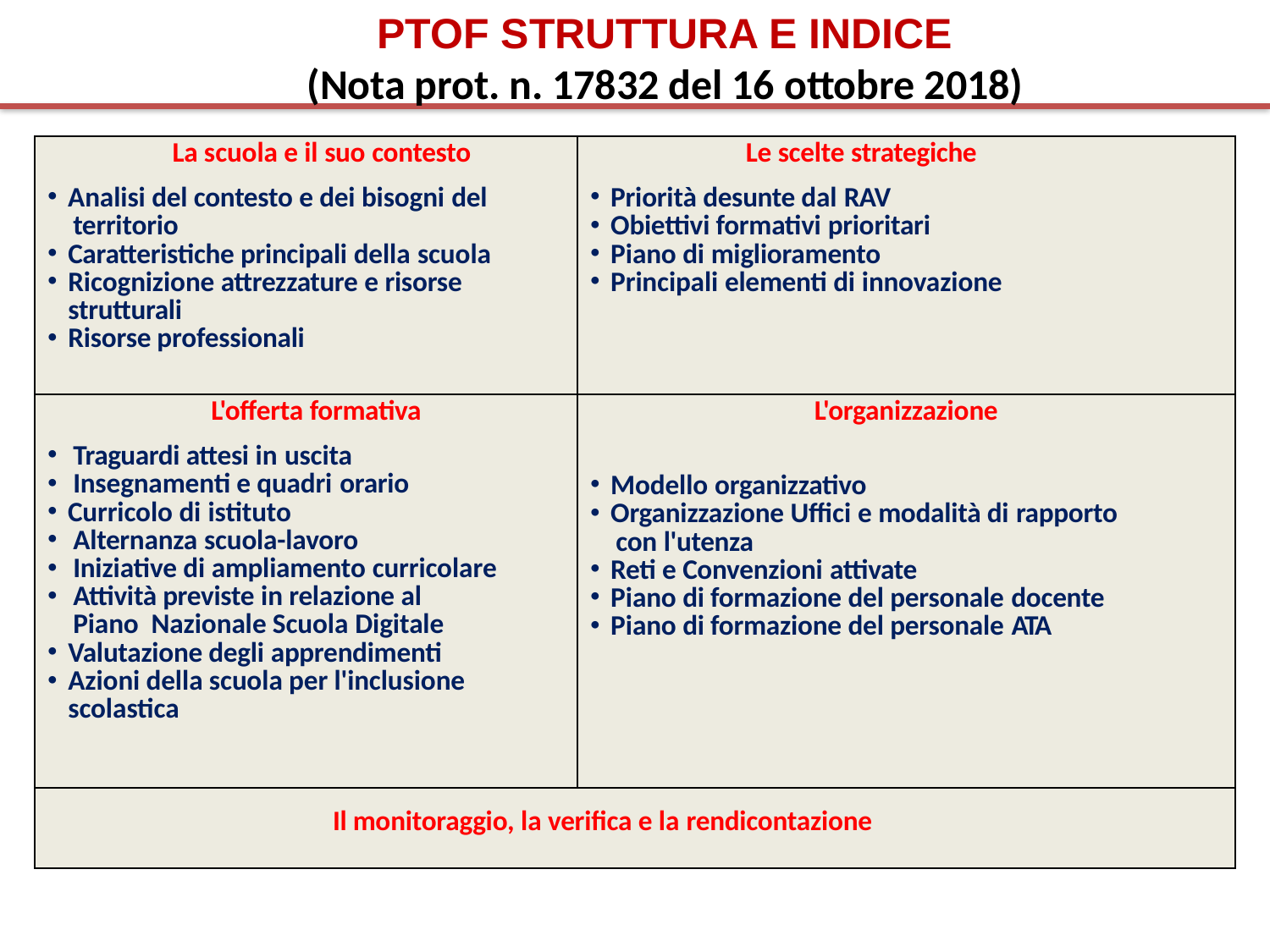

PTOF STRUTTURA E INDICE
(Nota prot. n. 17832 del 16 ottobre 2018)

| La scuola e il suo contesto Analisi del contesto e dei bisogni del territorio Caratteristiche principali della scuola Ricognizione attrezzature e risorse strutturali Risorse professionali | Le scelte strategiche Priorità desunte dal RAV Obiettivi formativi prioritari Piano di miglioramento Principali elementi di innovazione |
| --- | --- |
| L'offerta formativa Traguardi attesi in uscita Insegnamenti e quadri orario Curricolo di istituto Alternanza scuola-lavoro Iniziative di ampliamento curricolare Attività previste in relazione al Piano Nazionale Scuola Digitale Valutazione degli apprendimenti Azioni della scuola per l'inclusione scolastica | L'organizzazione Modello organizzativo Organizzazione Uffici e modalità di rapporto con l'utenza Reti e Convenzioni attivate Piano di formazione del personale docente Piano di formazione del personale ATA |
| Il monitoraggio, la verifica e la rendicontazione |  |